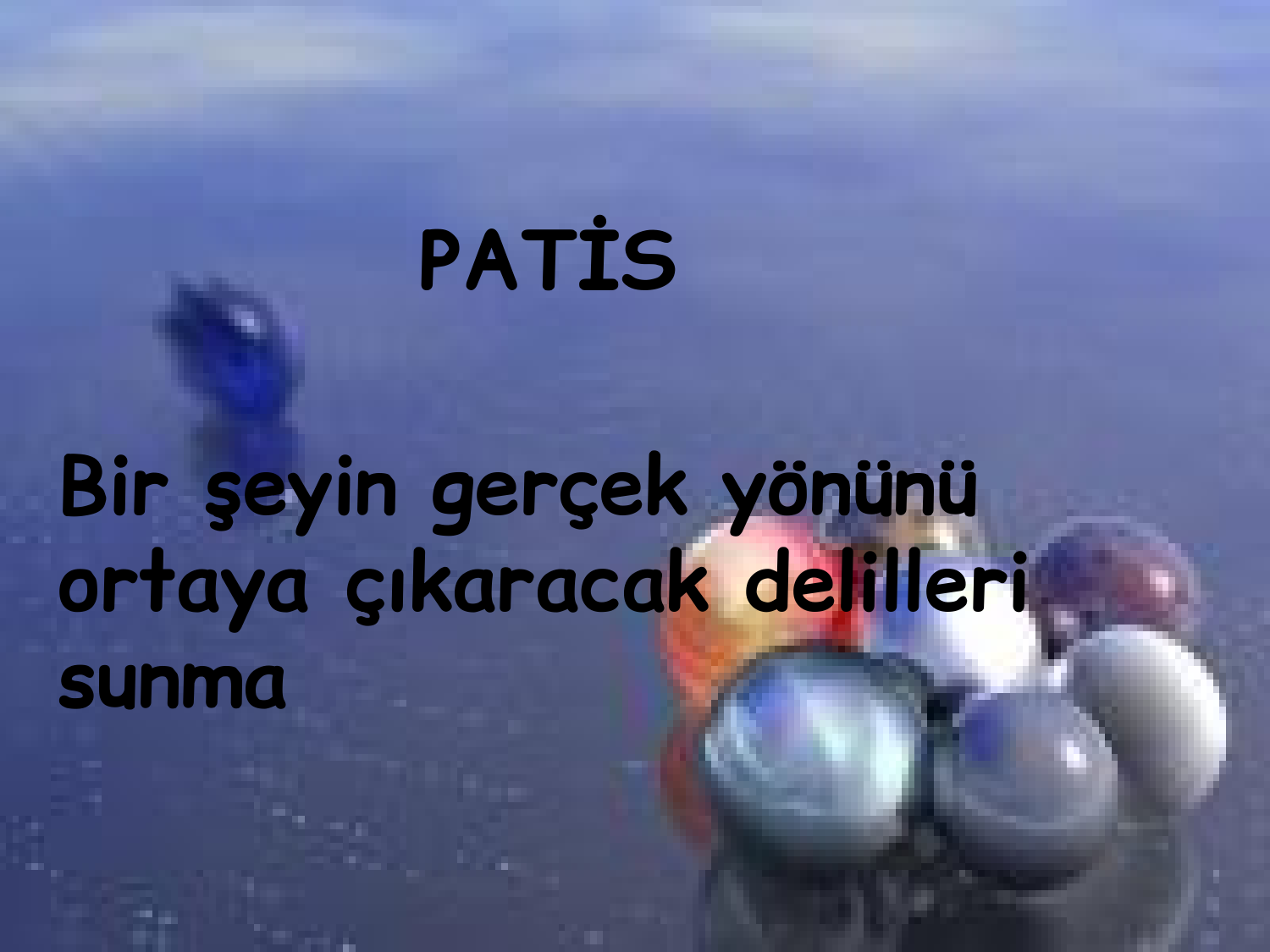

#
                                   			PATİS

Bir şeyin gerçek yönünü ortaya çıkaracak delilleri sunma